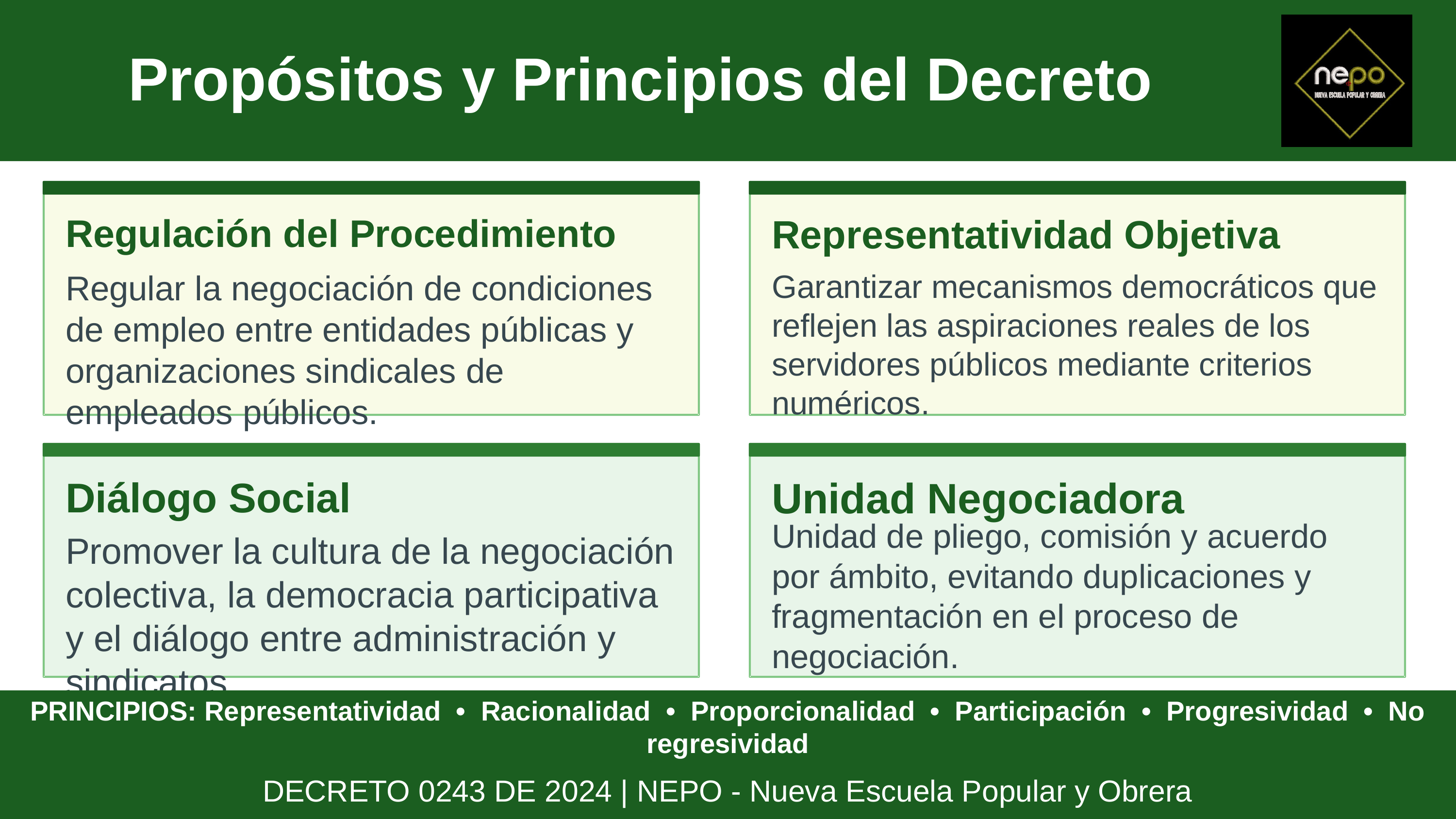

Propósitos y Principios del Decreto

Regulación del Procedimiento

Representatividad Objetiva

Regular la negociación de condiciones de empleo entre entidades públicas y organizaciones sindicales de empleados públicos.

Garantizar mecanismos democráticos que reflejen las aspiraciones reales de los servidores públicos mediante criterios numéricos.

Diálogo Social

Unidad Negociadora

Promover la cultura de la negociación colectiva, la democracia participativa y el diálogo entre administración y sindicatos.

Unidad de pliego, comisión y acuerdo por ámbito, evitando duplicaciones y fragmentación en el proceso de negociación.

PRINCIPIOS: Representatividad  •  Racionalidad  •  Proporcionalidad  •  Participación  •  Progresividad  •  No regresividad

DECRETO 0243 DE 2024 | NEPO - Nueva Escuela Popular y Obrera